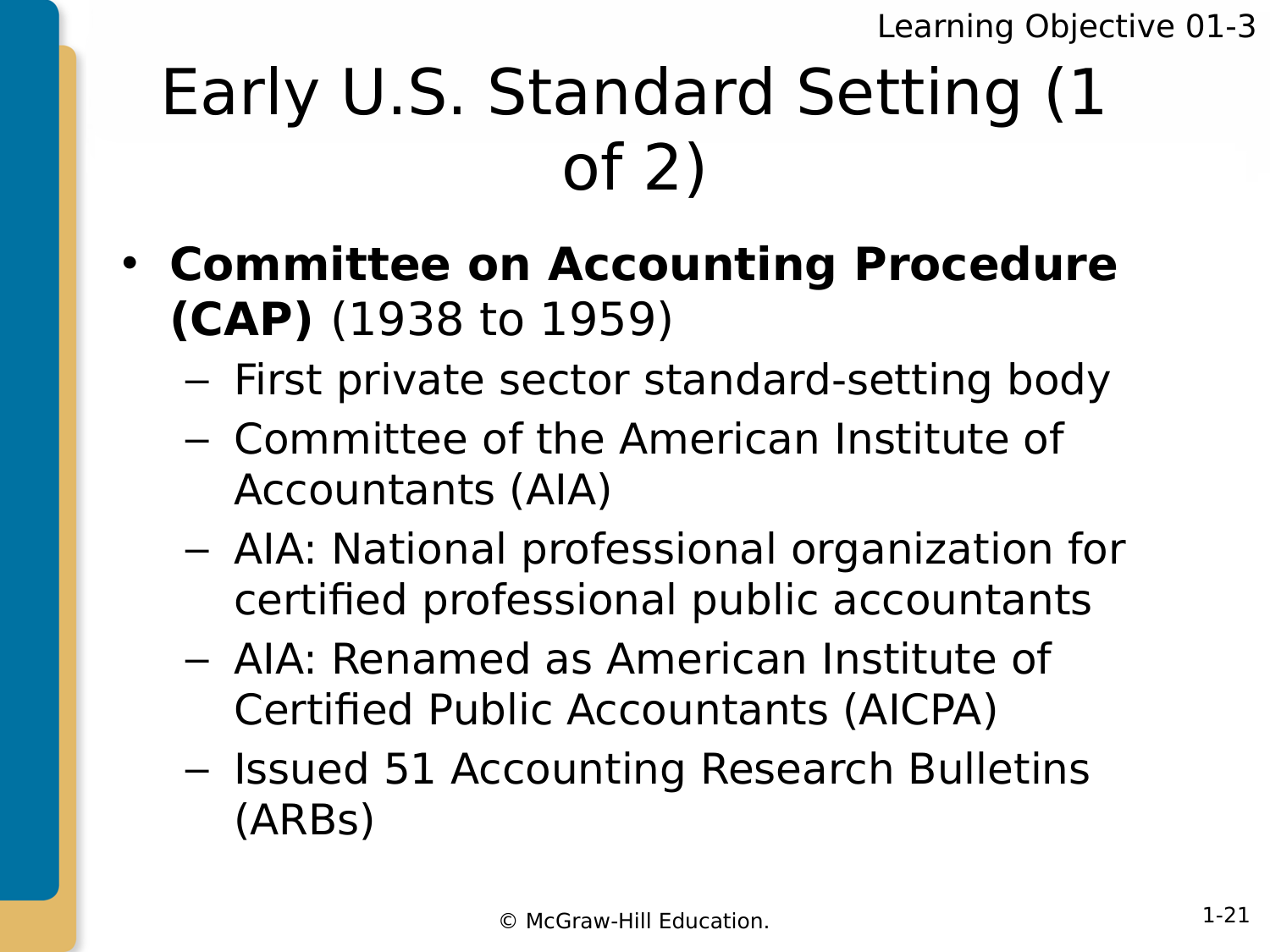

Learning Objective 01-3
# Early U.S. Standard Setting (1 of 2)
Committee on Accounting Procedure (CAP) (1938 to 1959)
First private sector standard-setting body
Committee of the American Institute of Accountants (AIA)
AIA: National professional organization for certified professional public accountants
AIA: Renamed as American Institute of Certified Public Accountants (AICPA)
Issued 51 Accounting Research Bulletins (ARBs)